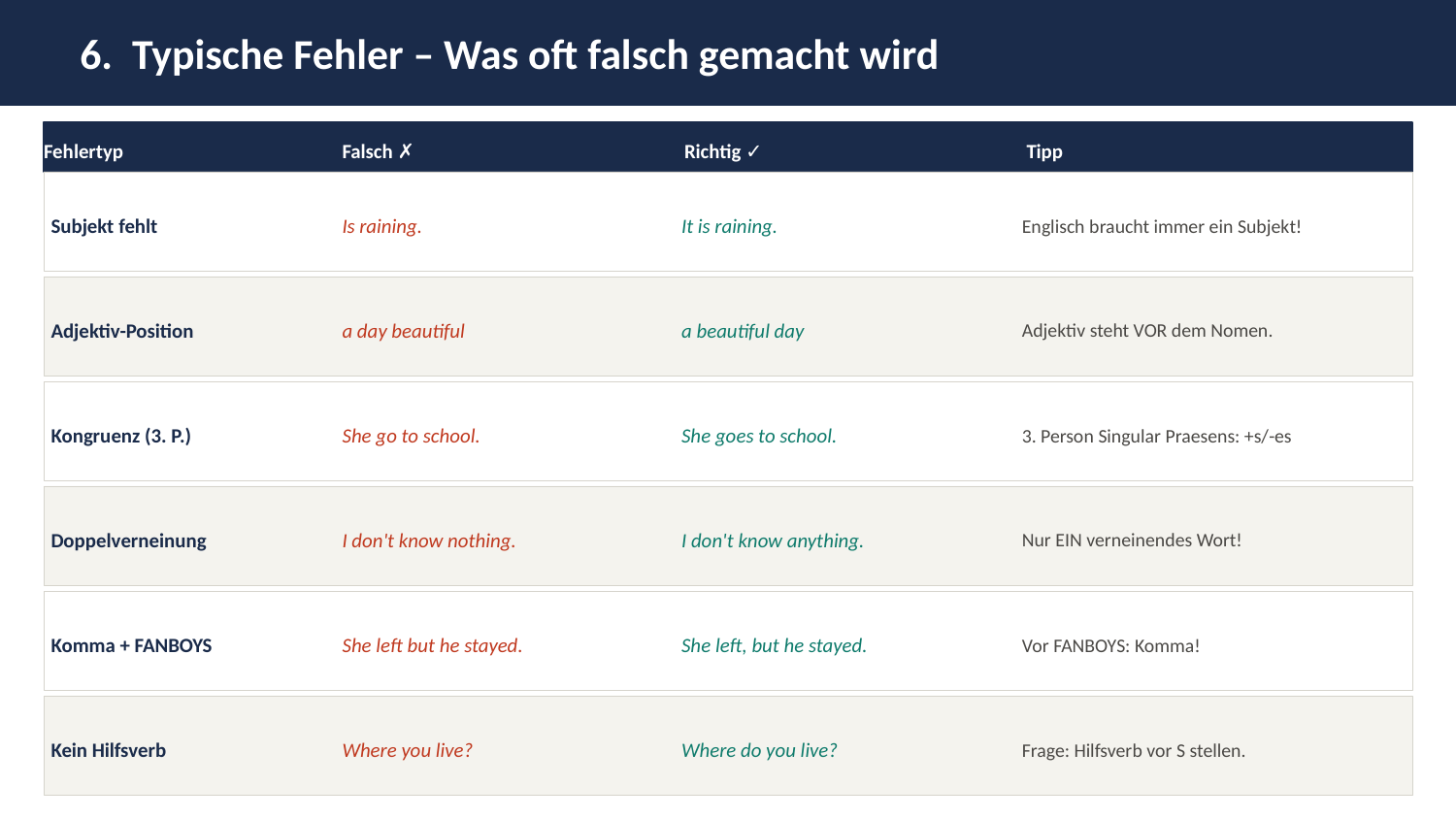

6.  Typische Fehler – Was oft falsch gemacht wird

Fehlertyp
Falsch ✗
Richtig ✓
Tipp

Subjekt fehlt
Is raining.
It is raining.
Englisch braucht immer ein Subjekt!

Adjektiv-Position
a day beautiful
a beautiful day
Adjektiv steht VOR dem Nomen.

Kongruenz (3. P.)
She go to school.
She goes to school.
3. Person Singular Praesens: +s/-es

Doppelverneinung
I don't know nothing.
I don't know anything.
Nur EIN verneinendes Wort!

Komma + FANBOYS
She left but he stayed.
She left, but he stayed.
Vor FANBOYS: Komma!

Kein Hilfsverb
Where you live?
Where do you live?
Frage: Hilfsverb vor S stellen.